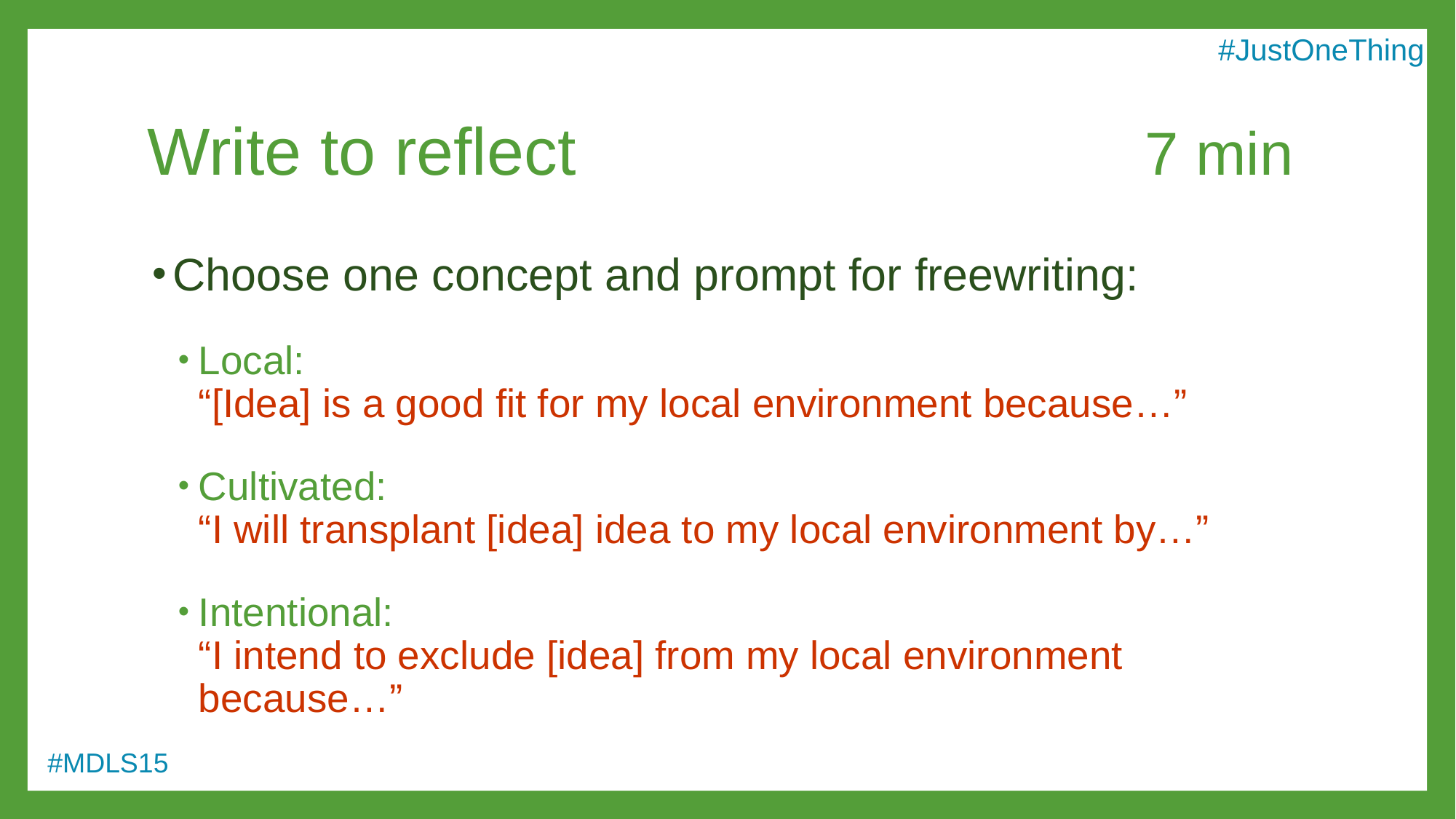

#JustOneThing
# Write to reflect	7 min
Choose one concept and prompt for freewriting:
Local:
“[Idea] is a good fit for my local environment because…”
Cultivated:
“I will transplant [idea] idea to my local environment by…”
Intentional:
“I intend to exclude [idea] from my local environment because…”
#MDLS15